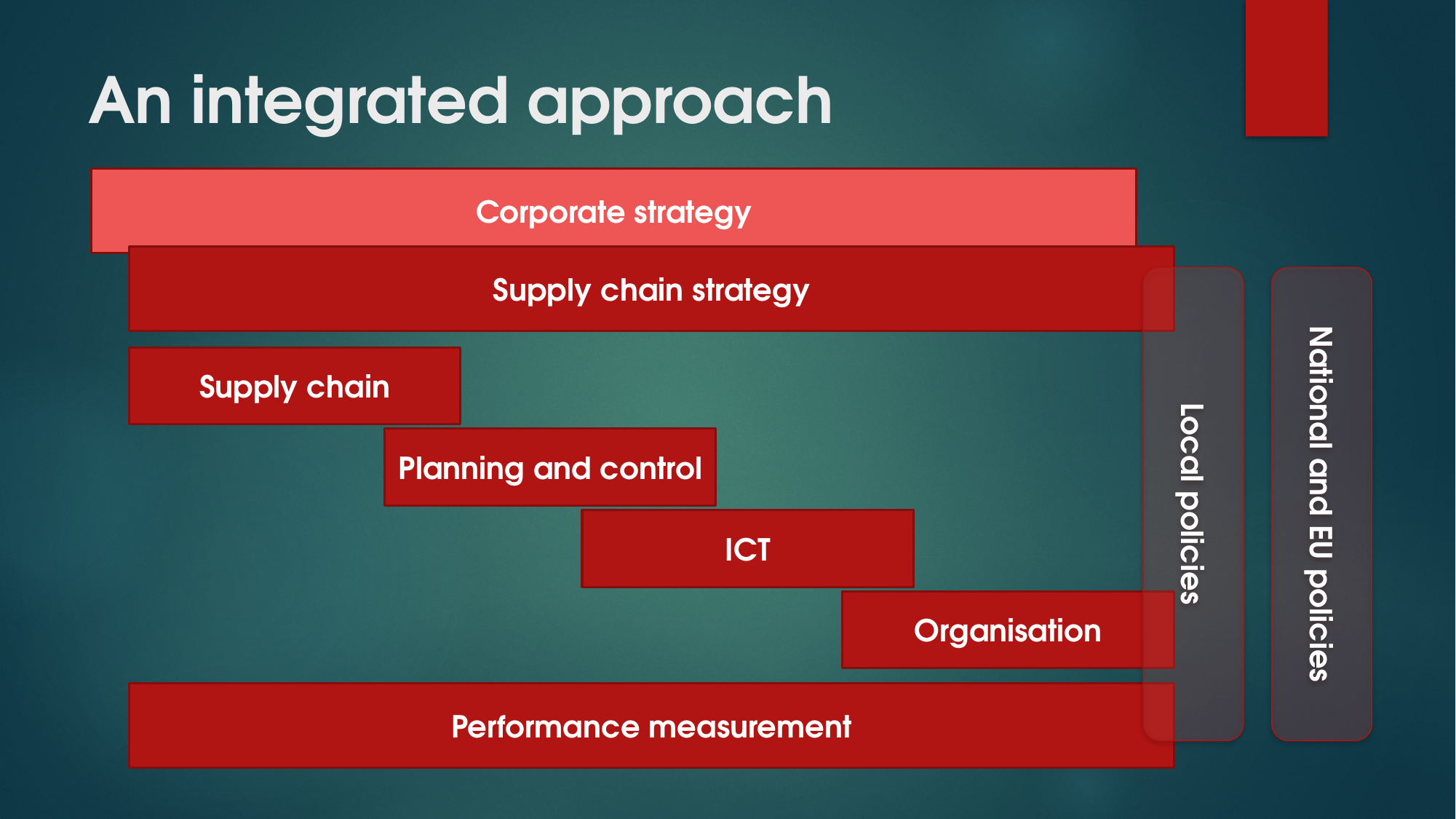

# An integrated approach
Corporate strategy
Supply chain strategy
Supply chain
Planning and control
Local policies
National and EU policies
ICT
Organisation
Performance measurement